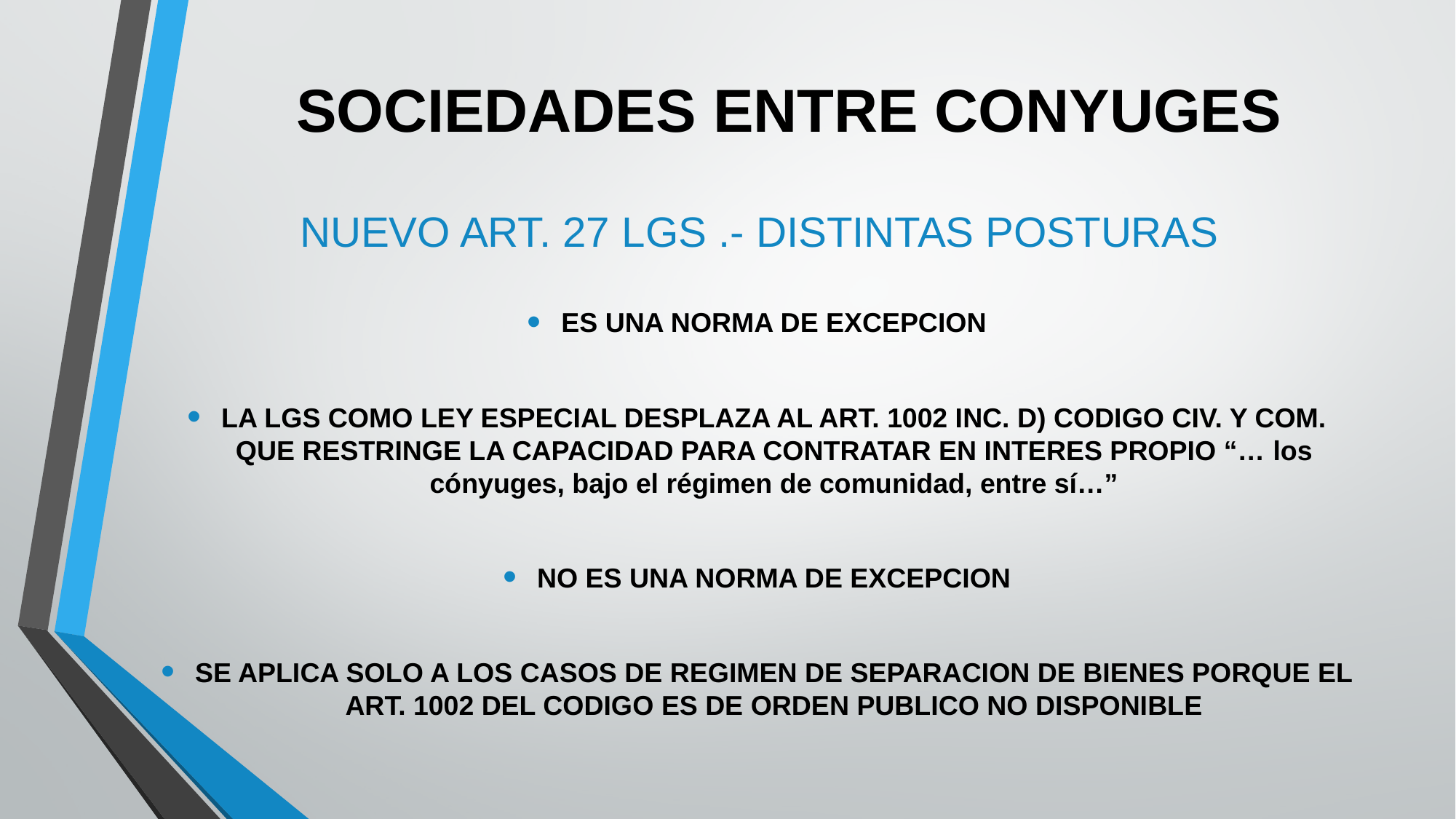

# SOCIEDADES ENTRE CONYUGES
NUEVO ART. 27 LGS .- DISTINTAS POSTURAS
ES UNA NORMA DE EXCEPCION

LA LGS COMO LEY ESPECIAL DESPLAZA AL ART. 1002 INC. D) CODIGO CIV. Y COM. QUE RESTRINGE LA CAPACIDAD PARA CONTRATAR EN INTERES PROPIO “… los cónyuges, bajo el régimen de comunidad, entre sí…”

NO ES UNA NORMA DE EXCEPCION

SE APLICA SOLO A LOS CASOS DE REGIMEN DE SEPARACION DE BIENES PORQUE EL ART. 1002 DEL CODIGO ES DE ORDEN PUBLICO NO DISPONIBLE